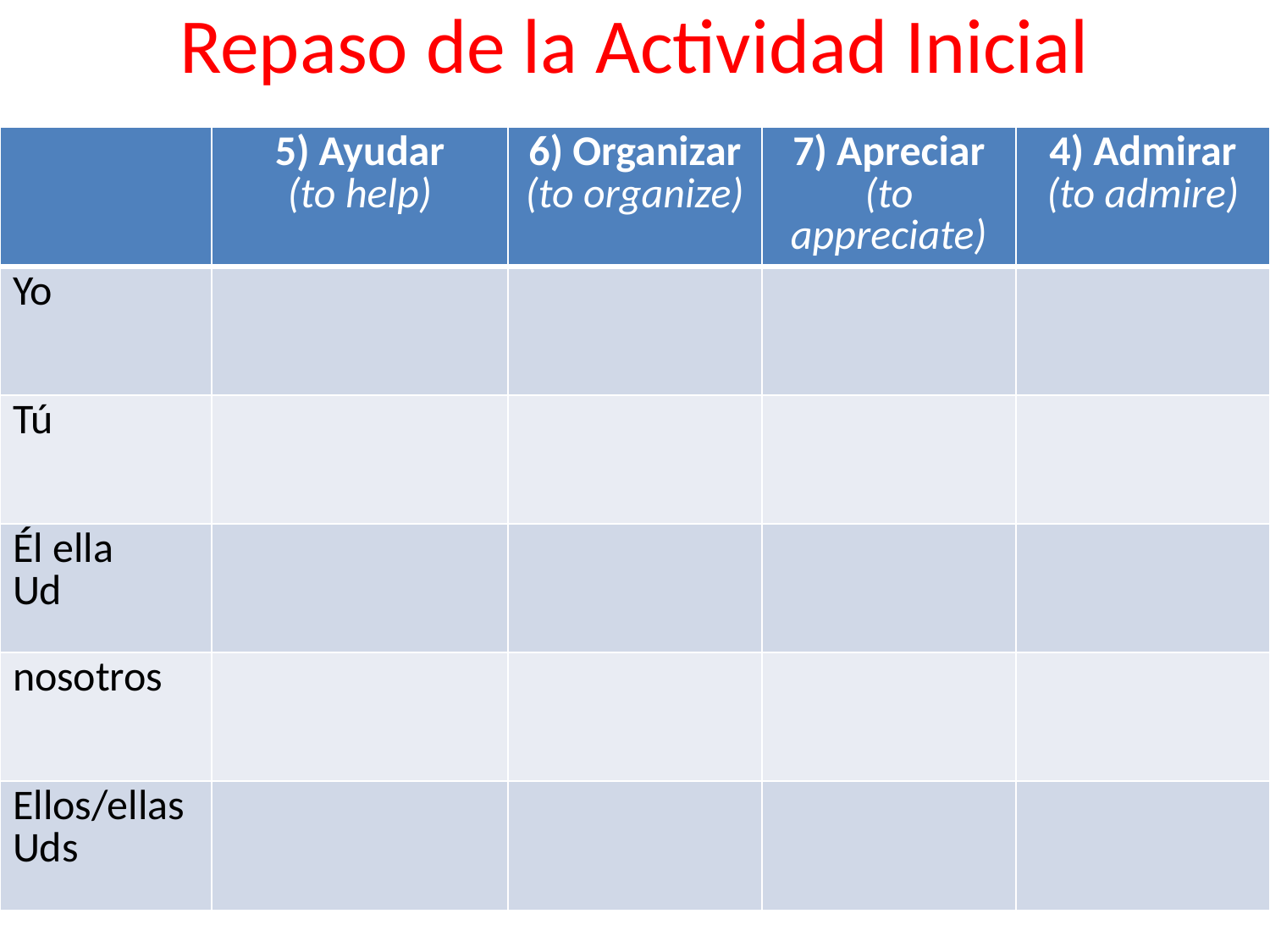

Repaso de la Actividad Inicial
|  | 5) Ayudar (to help) | 6) Organizar (to organize) | 7) Apreciar (to appreciate) | 4) Admirar (to admire) |
| --- | --- | --- | --- | --- |
| Yo |  |  |  |  |
| Tú |  |  |  |  |
| Él ella Ud |  |  |  |  |
| nosotros |  |  |  |  |
| Ellos/ellas Uds |  |  |  |  |